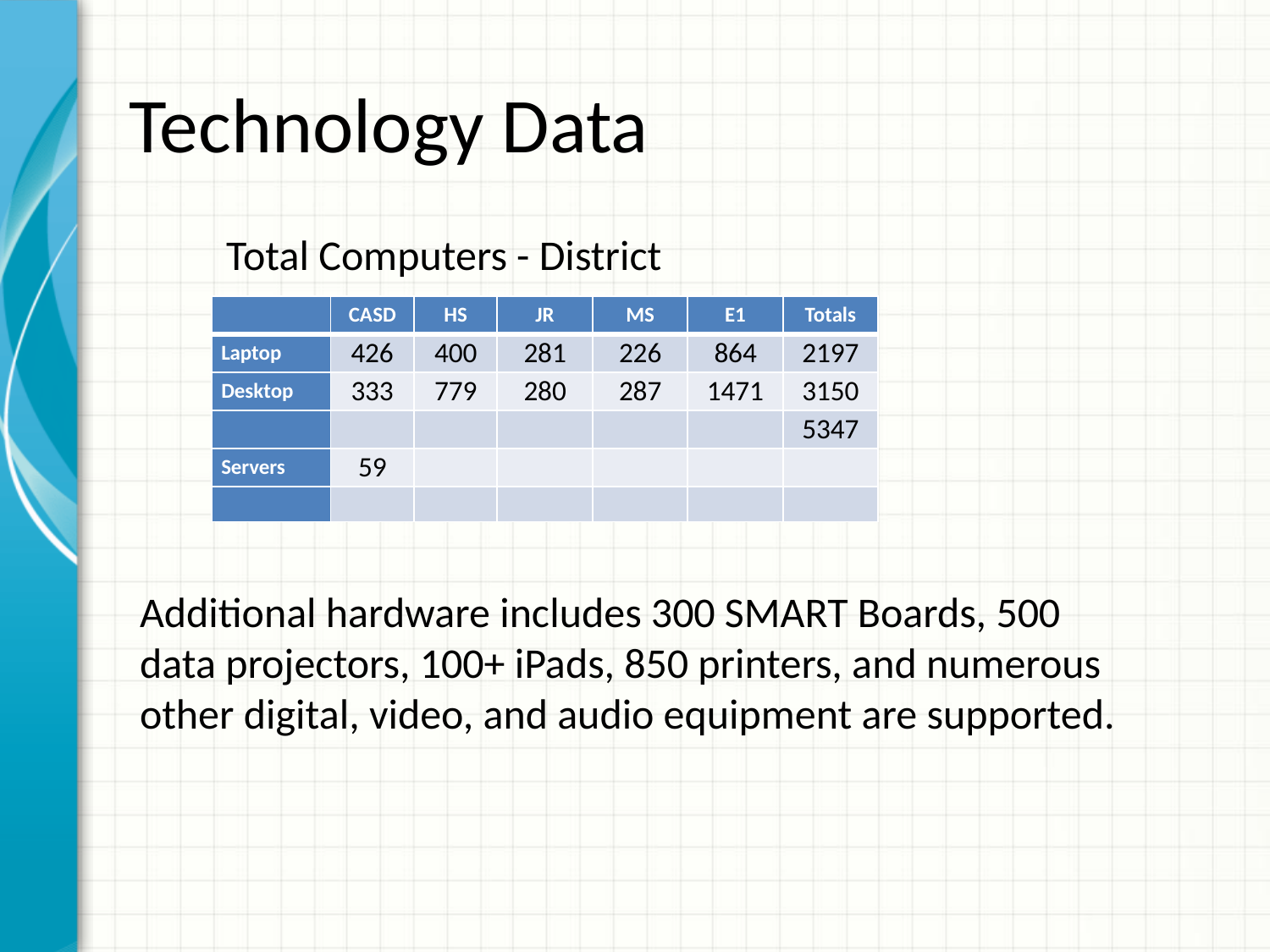

# Technology Data
Total Computers - District
|  | CASD | HS | JR | MS | E1 | Totals |
| --- | --- | --- | --- | --- | --- | --- |
| Laptop | 426 | 400 | 281 | 226 | 864 | 2197 |
| Desktop | 333 | 779 | 280 | 287 | 1471 | 3150 |
|  |  |  |  |  |  | 5347 |
| Servers | 59 |  |  |  |  |  |
|  |  |  |  |  |  |  |
Additional hardware includes 300 SMART Boards, 500 data projectors, 100+ iPads, 850 printers, and numerous other digital, video, and audio equipment are supported.